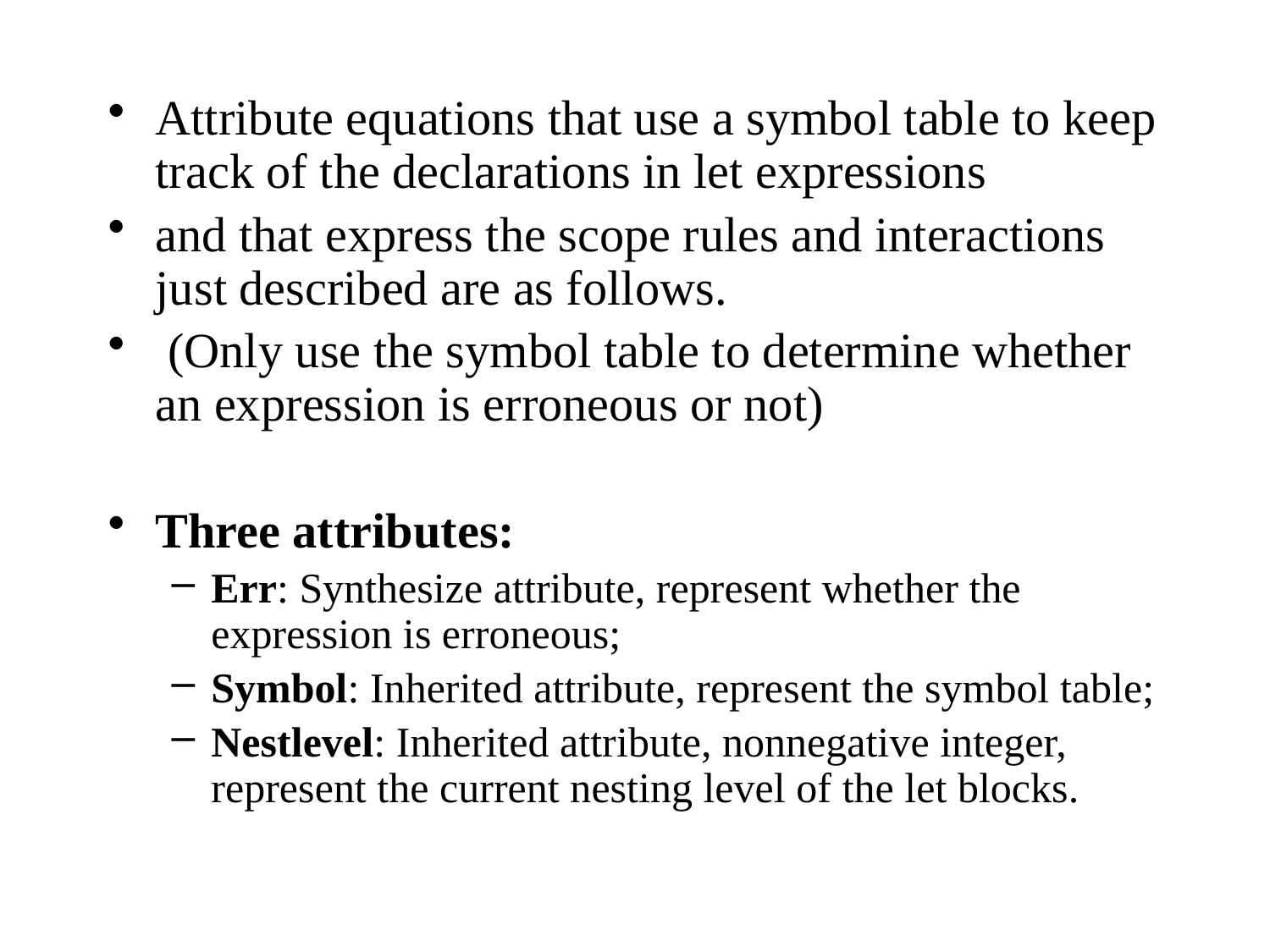

Attribute equations that use a symbol table to keep track of the declarations in let expressions
and that express the scope rules and interactions just described are as follows.
 (Only use the symbol table to determine whether an expression is erroneous or not)

Three attributes:
Err: Synthesize attribute, represent whether the expression is erroneous;
Symbol: Inherited attribute, represent the symbol table;
Nestlevel: Inherited attribute, nonnegative integer, represent the current nesting level of the let blocks.